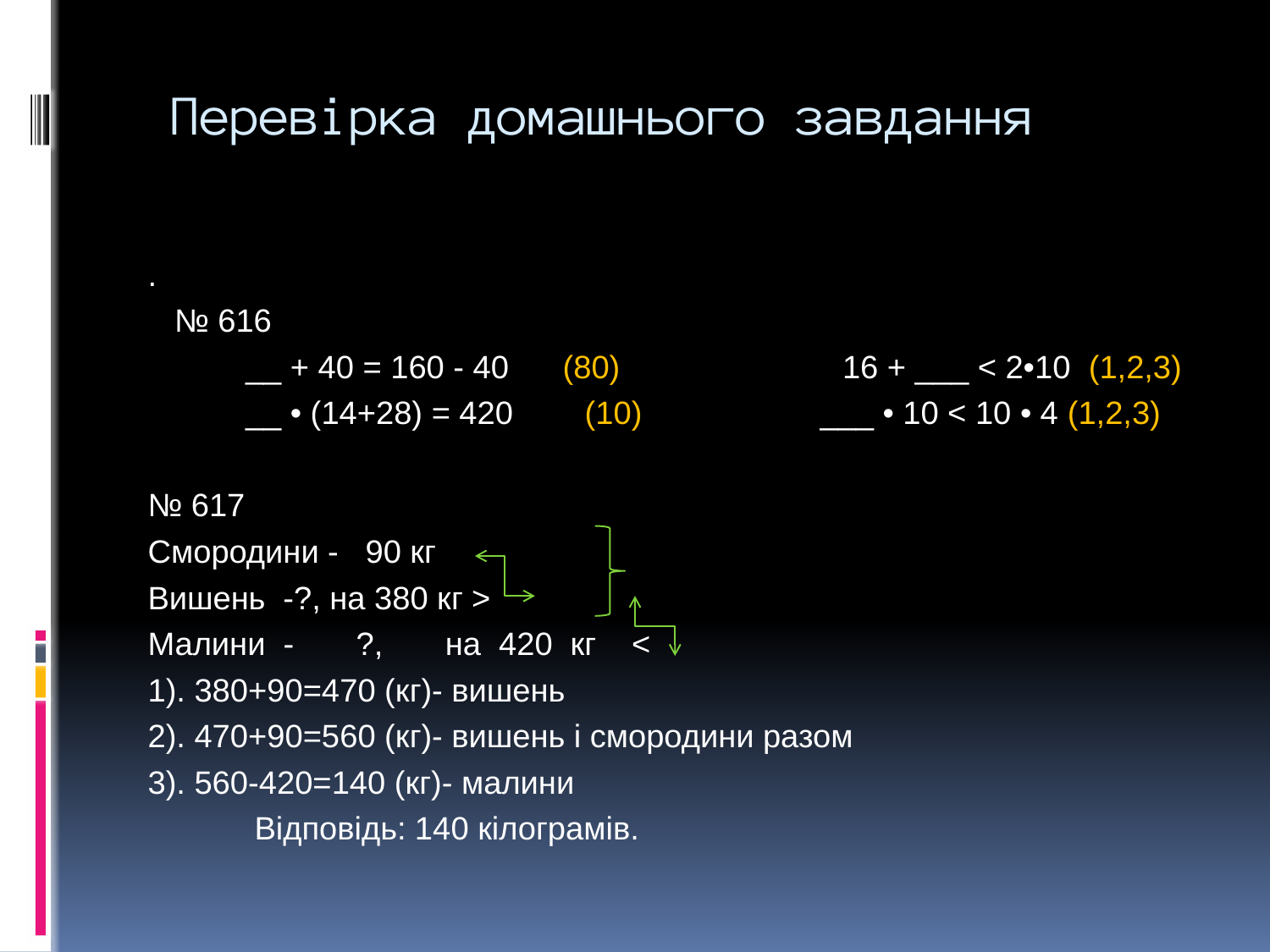

# Перевірка домашнього завдання
.
   № 616
           __ + 40 = 160 - 40      (80)                         16 + ___ < 2•10  (1,2,3)
           __ • (14+28) = 420        (10)                    ___ • 10 < 10 • 4 (1,2,3)

№ 617
Смородини -   90 кг
Вишень  -?, на 380 кг >
Малини  -       ?,       на  420  кг    <
1). 380+90=470 (кг)- вишень
2). 470+90=560 (кг)- вишень і смородини разом
3). 560-420=140 (кг)- малини
            Відповідь: 140 кілограмів.